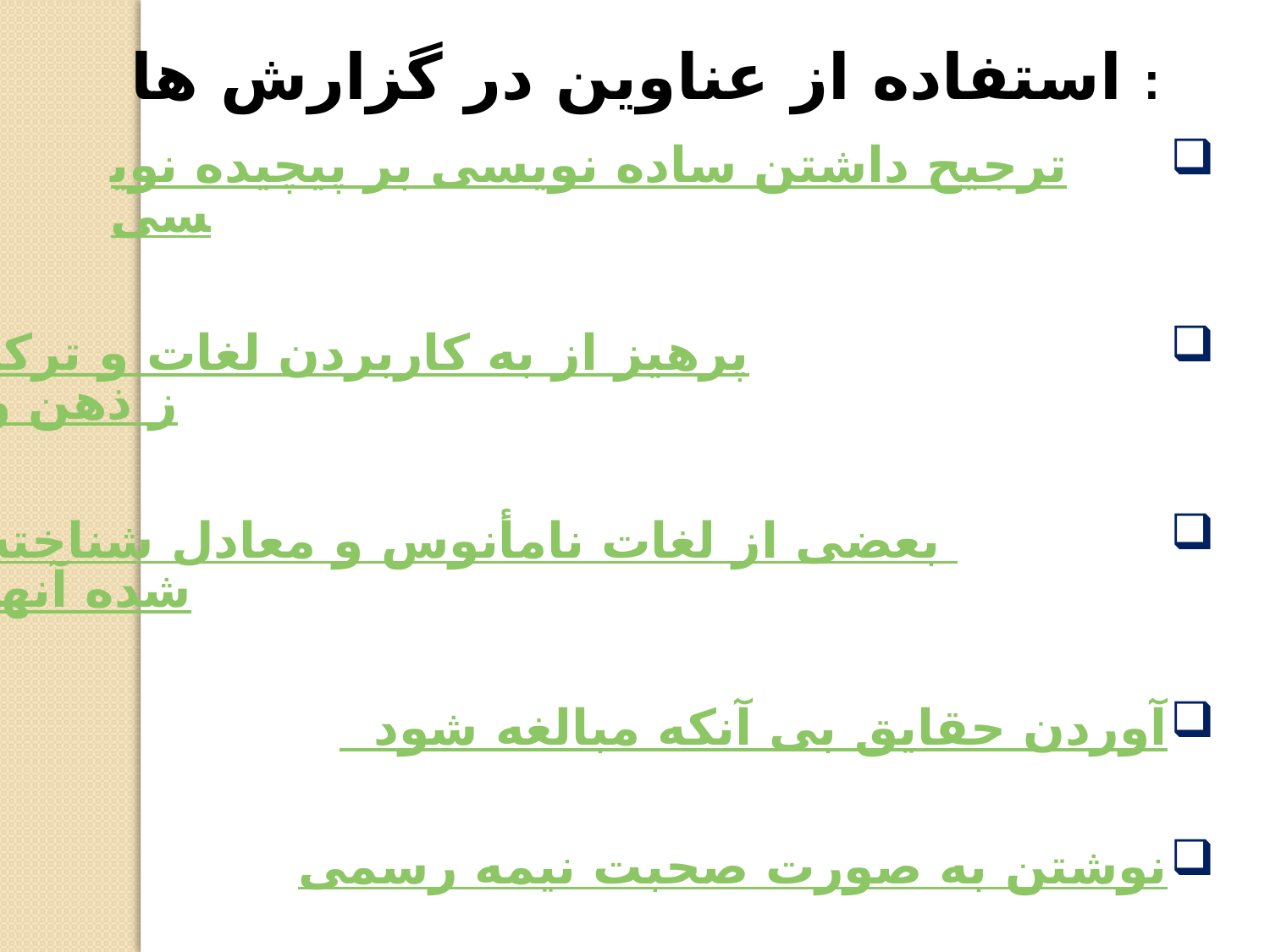

استفاده از عناوین در گزارش ها :

ترجیح داشتن ساده نویسی بر پیچیده نویسی

پرهیز از به کاربردن لغات و ترکیبات دور از ذهن و نامأنوس

بعضی از لغات نامأنوس و معادل شناخته شده آنها

  آوردن حقایق بی آنکه مبالغه شود

نوشتن به صورت صحبت نیمه رسمی